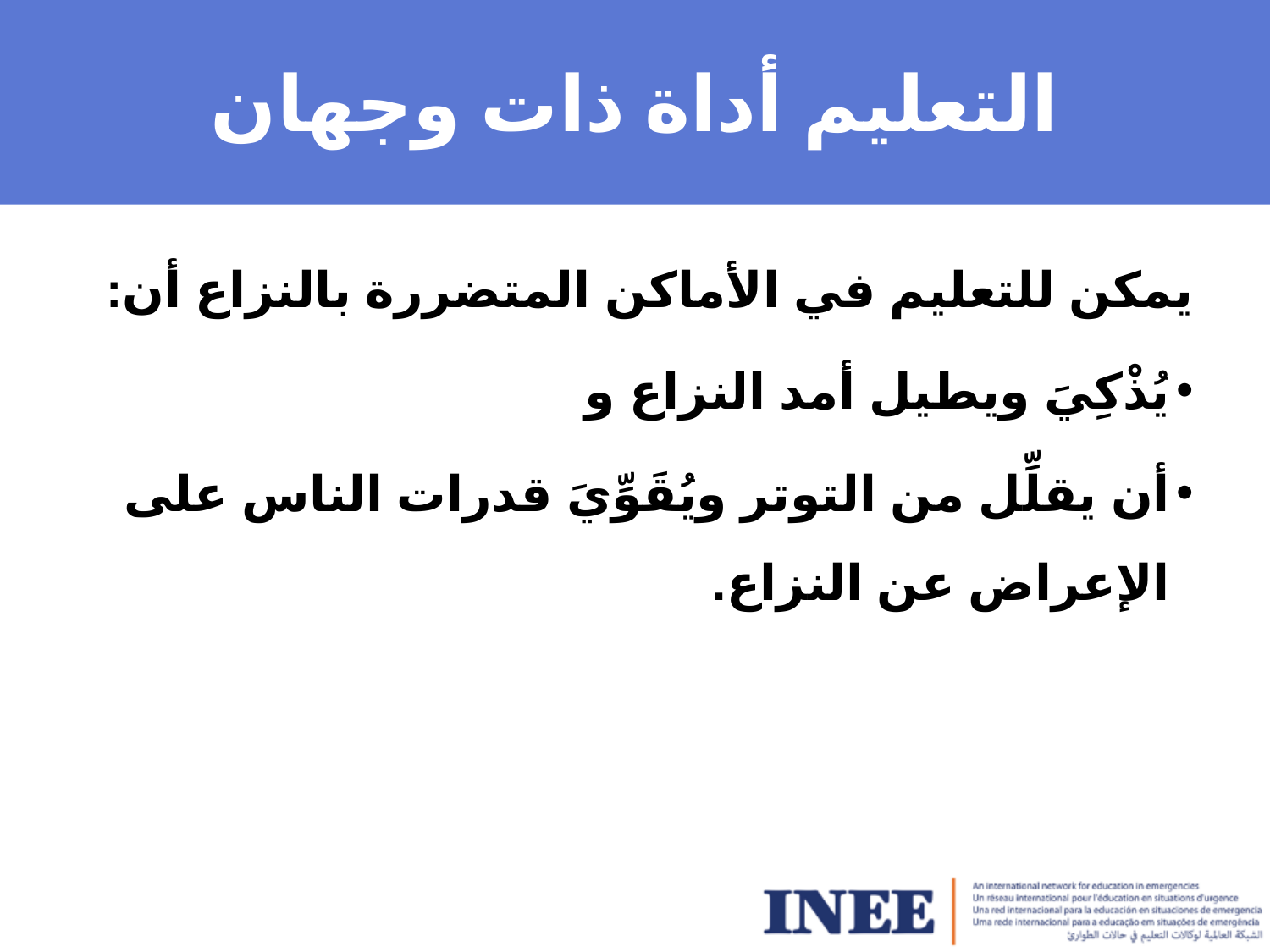

# التعليم أداة ذات وجهان
يمكن للتعليم في الأماكن المتضررة بالنزاع أن:
يُذْكِيَ ويطيل أمد النزاع و
أن يقلِّل من التوتر ويُقَوِّيَ قدرات الناس على الإعراض عن النزاع.